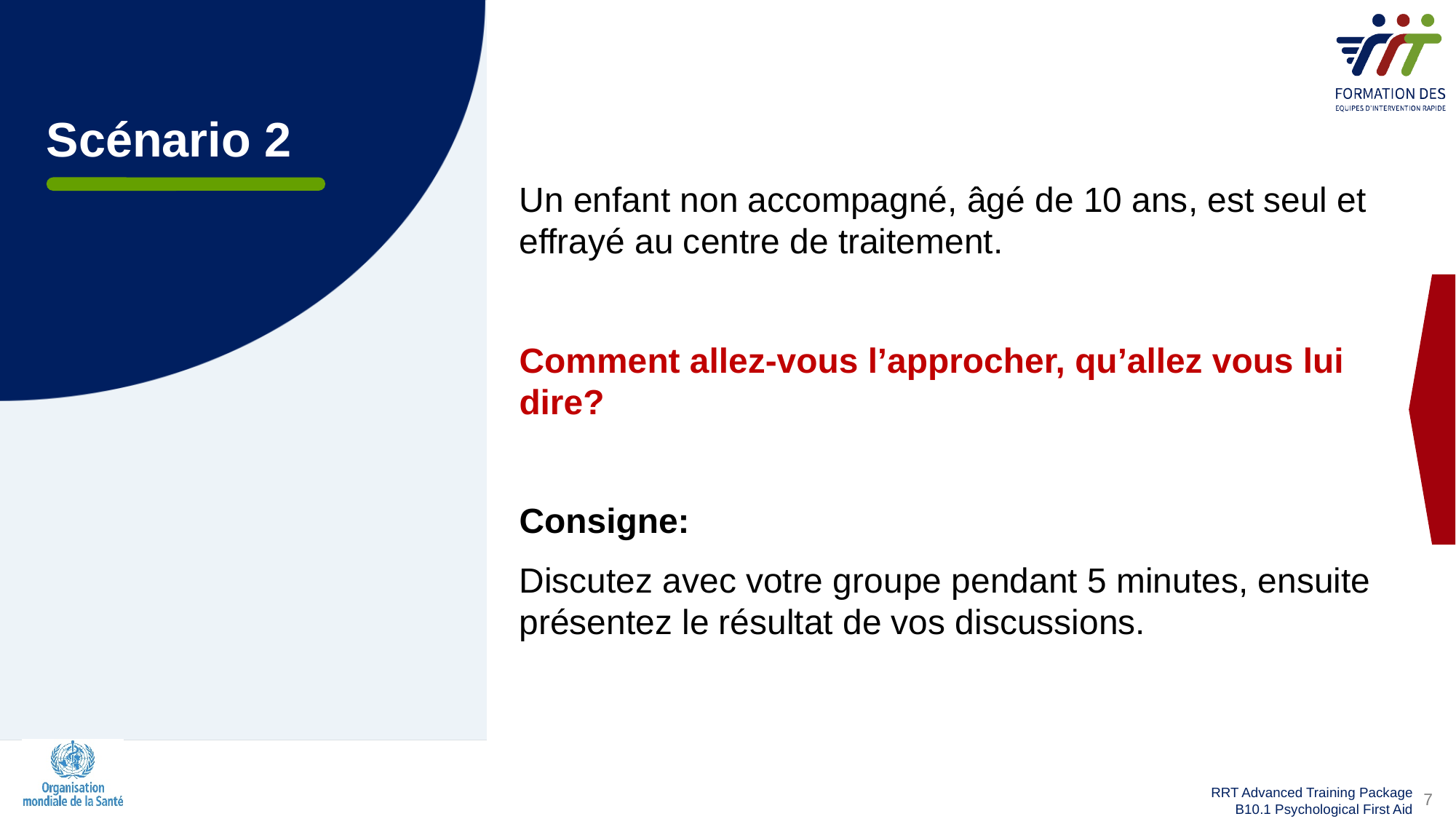

# Scénario 2
Un enfant non accompagné, âgé de 10 ans, est seul et effrayé au centre de traitement.

Comment allez-vous l’approcher, qu’allez vous lui dire?

Consigne:
Discutez avec votre groupe pendant 5 minutes, ensuite présentez le résultat de vos discussions.